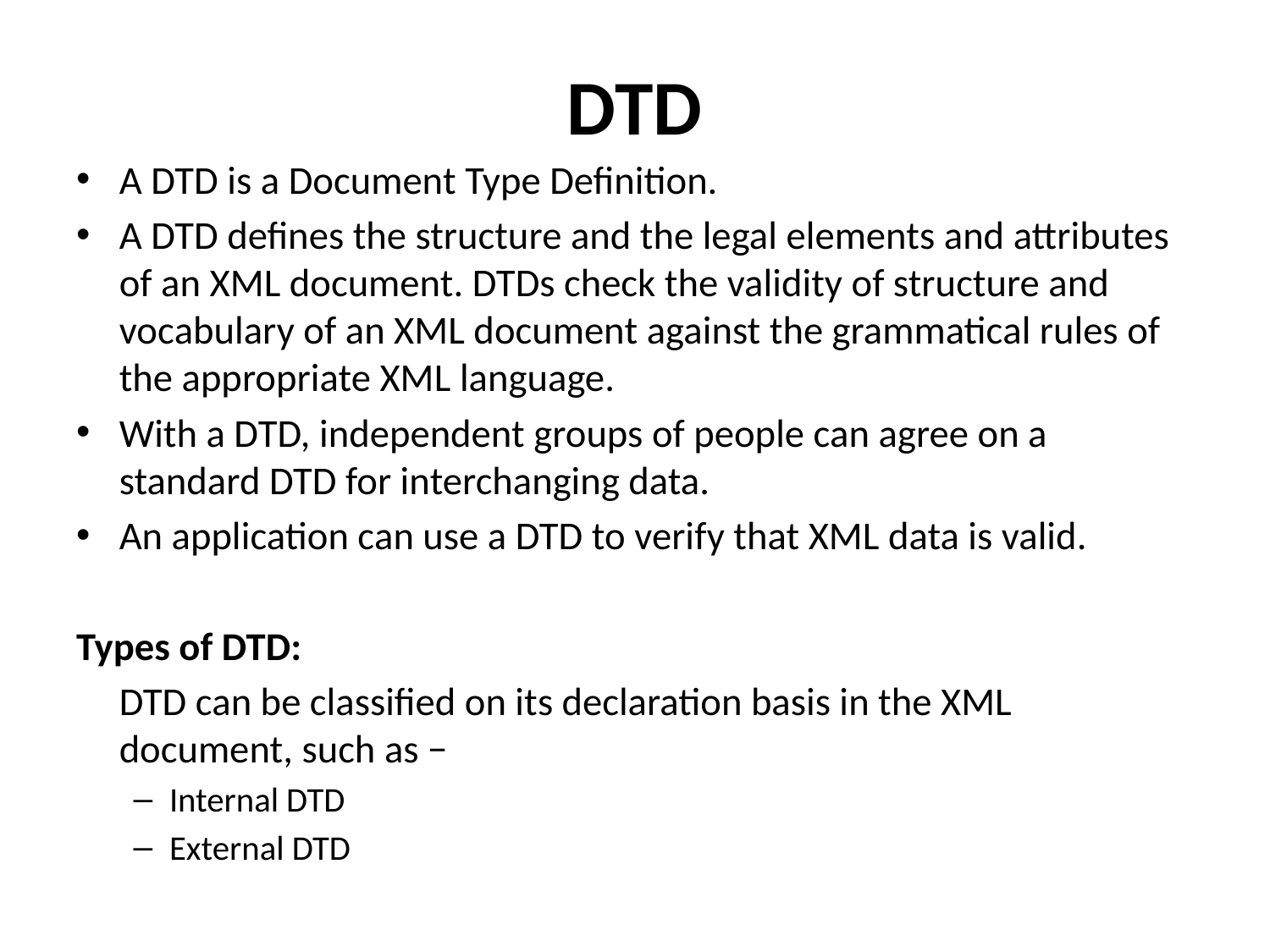

# DTD
A DTD is a Document Type Definition.
A DTD defines the structure and the legal elements and attributes of an XML document. DTDs check the validity of structure and vocabulary of an XML document against the grammatical rules of the appropriate XML language.
With a DTD, independent groups of people can agree on a standard DTD for interchanging data.
An application can use a DTD to verify that XML data is valid.

Types of DTD:
	DTD can be classified on its declaration basis in the XML document, such as −
Internal DTD
External DTD